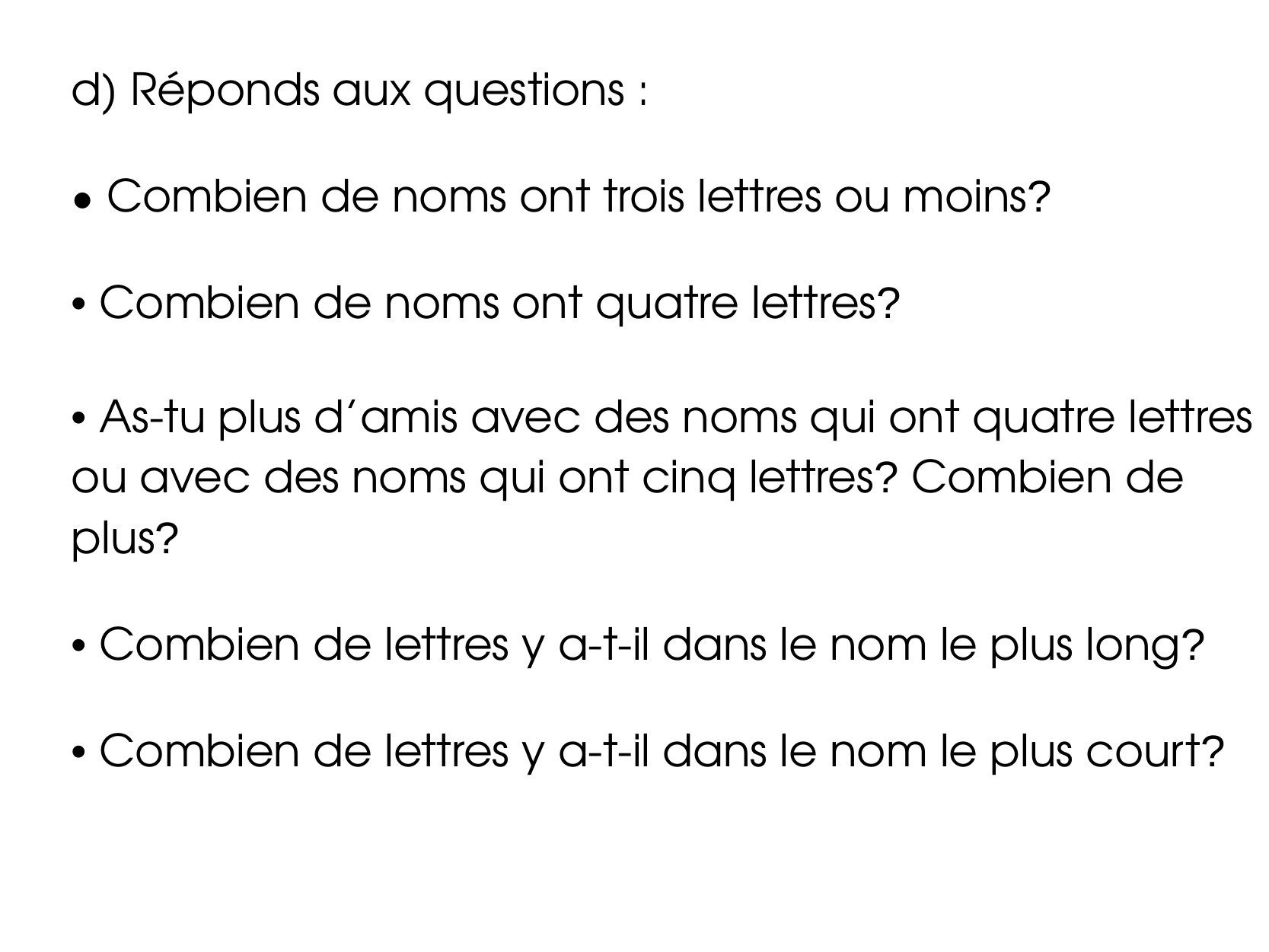

d) Réponds aux questions :

• Combien de noms ont trois lettres ou moins?

• Combien de noms ont quatre lettres?

• As-tu plus d’amis avec des noms qui ont quatre lettres ou avec des noms qui ont cinq lettres? Combien de plus?

• Combien de lettres y a-t-il dans le nom le plus long?

• Combien de lettres y a-t-il dans le nom le plus court?